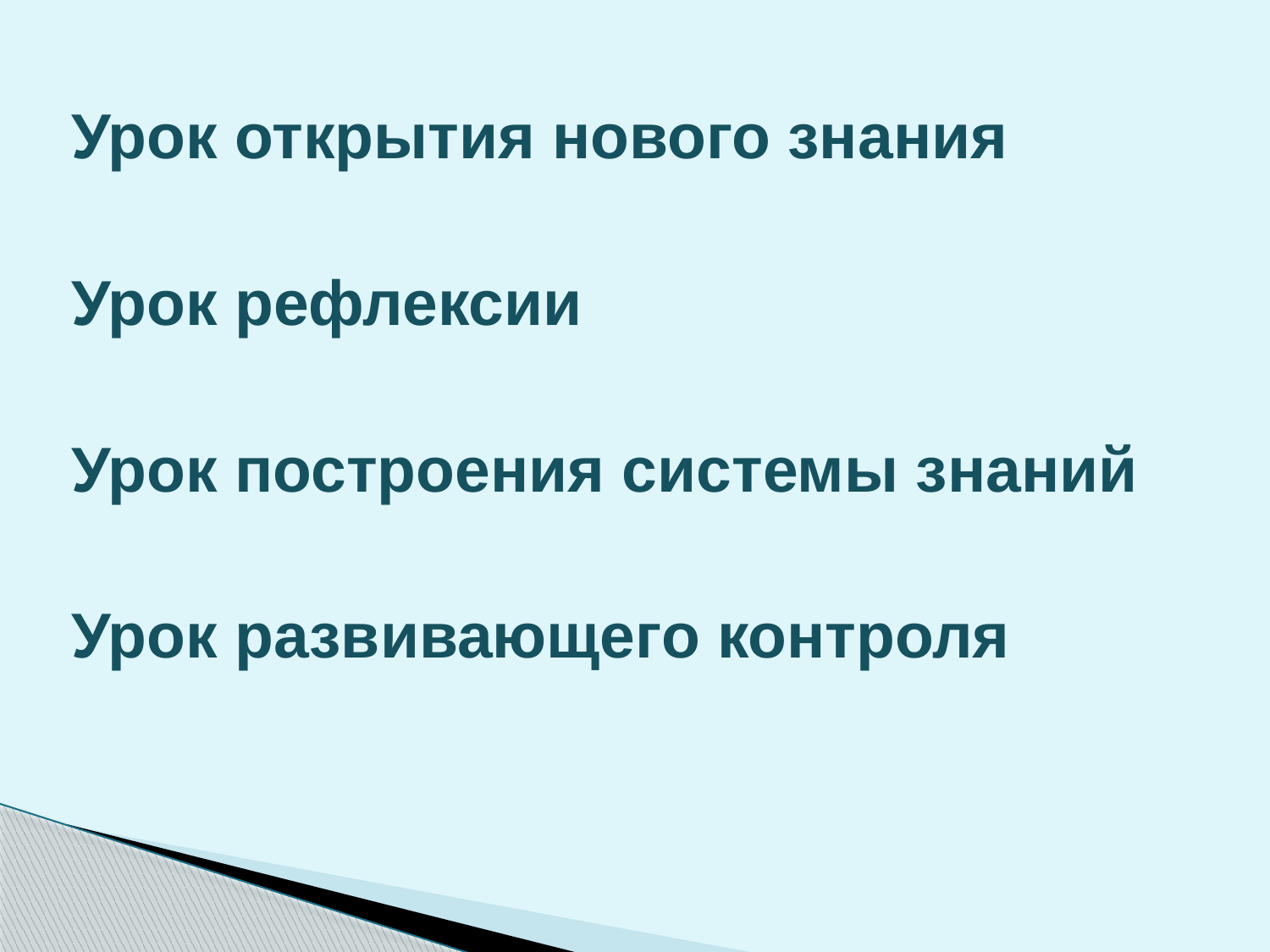

#
Урок открытия нового знания

Урок рефлексии

Урок построения системы знаний

Урок развивающего контроля